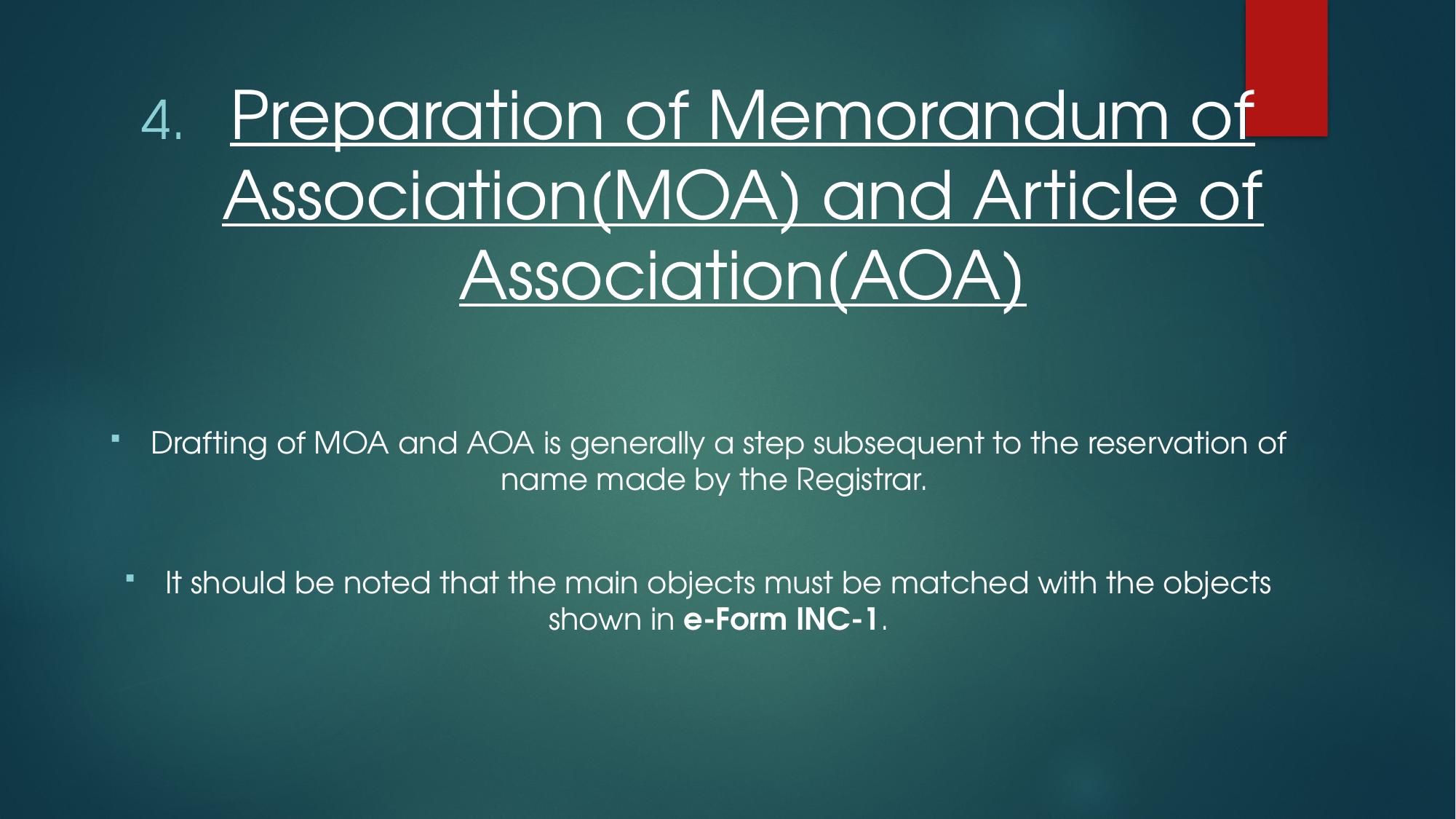

Preparation of Memorandum of Association(MOA) and Article of Association(AOA)

Drafting of MOA and AOA is generally a step subsequent to the reservation of name made by the Registrar.

It should be noted that the main objects must be matched with the objects shown in e-Form INC-1.